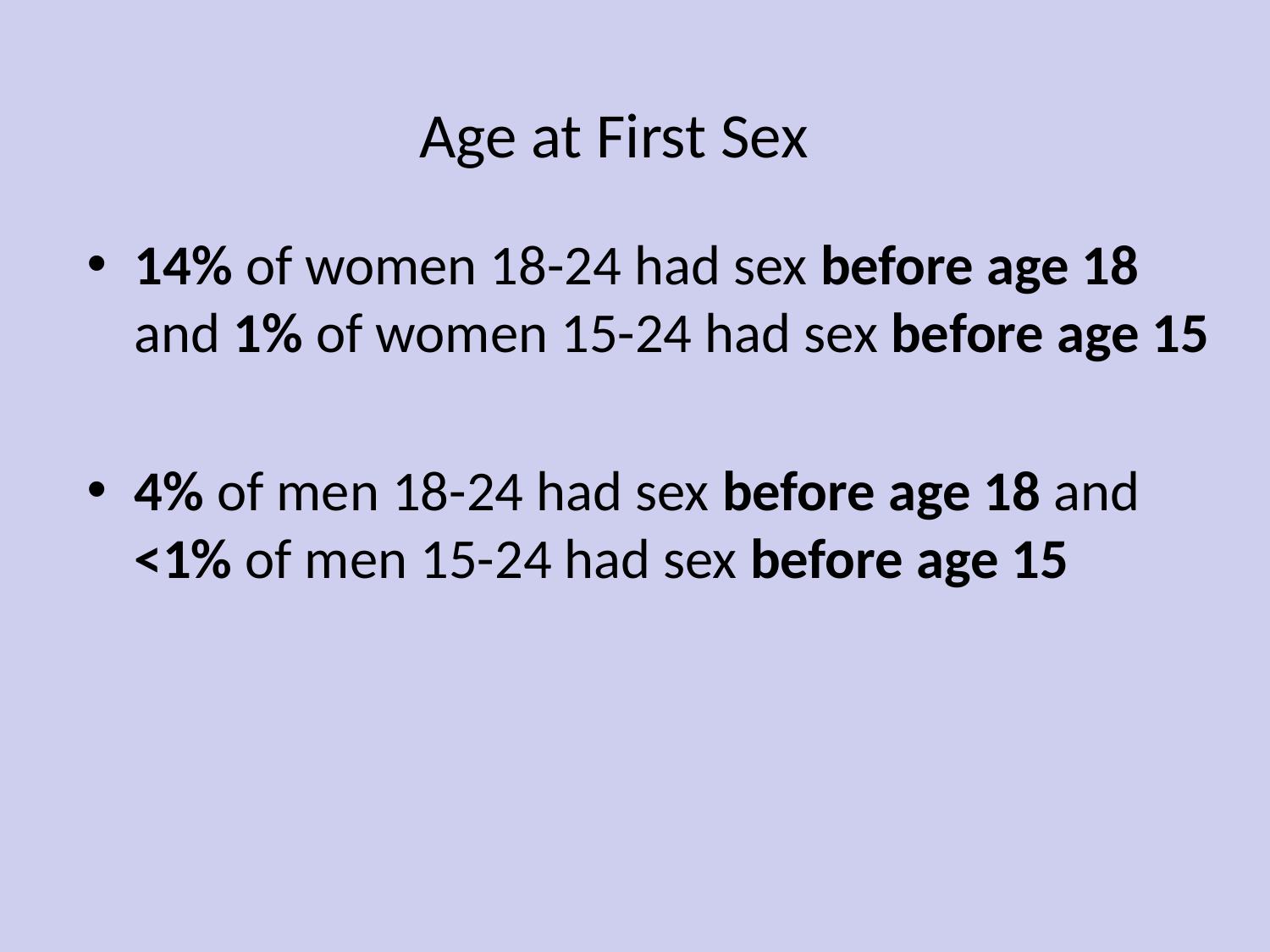

# Age at First Sex
14% of women 18-24 had sex before age 18 and 1% of women 15-24 had sex before age 15

4% of men 18-24 had sex before age 18 and <1% of men 15-24 had sex before age 15